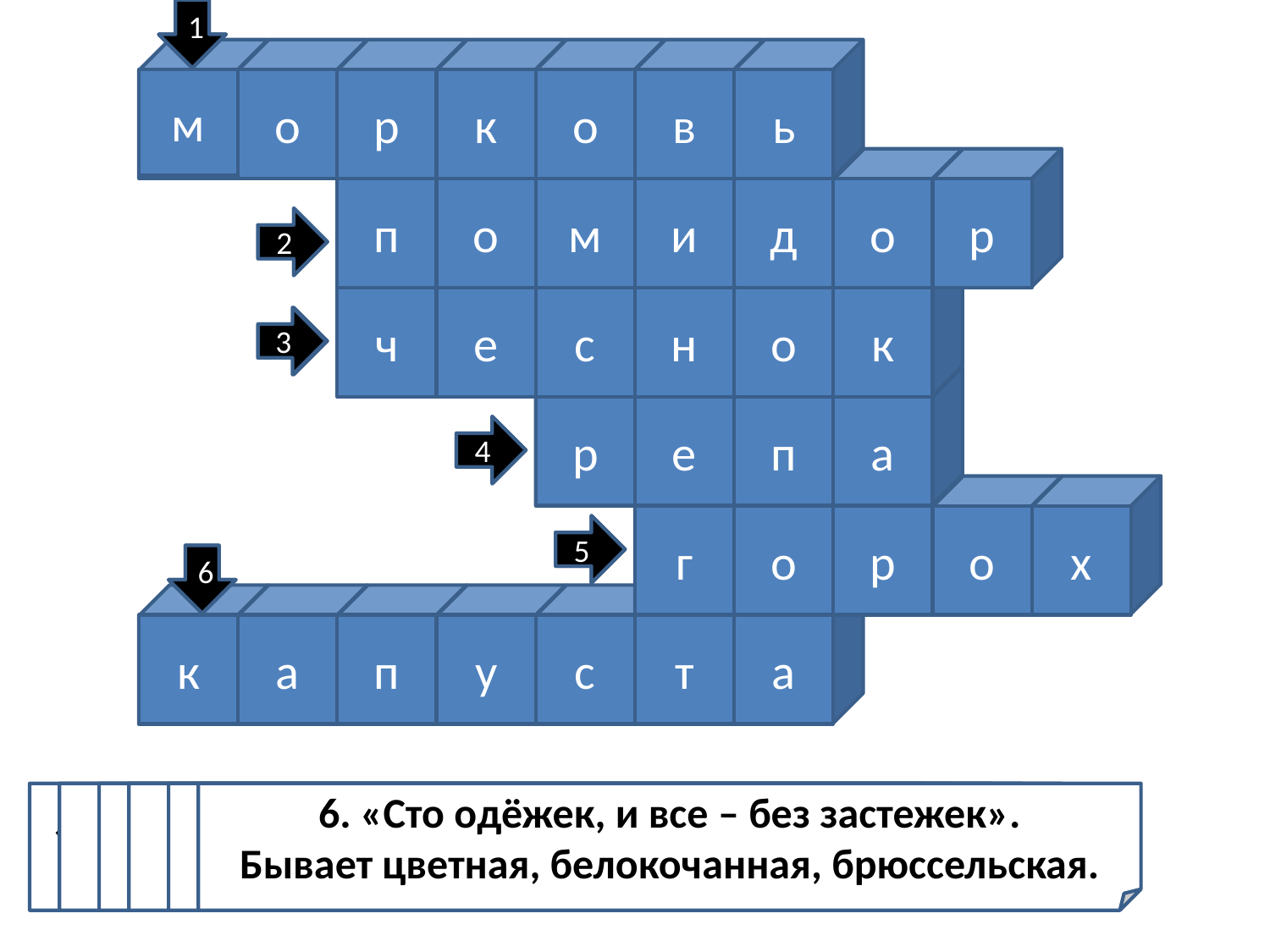

1

м
о
р
к
о
в
ь

п
о
м
и
д
о
р

2

ч
е
с
н
о
к

3

р
е
п
а

4

г
о
р
о
х

5

6

к
а
п
у
с
т
а
1. «Сидит девица в темнице, а коса на улице»
2. «Яблоко любви» - так во Франции  называют этот овощ.
3. Если лук – от семи недуг, то этот овощ – от 99 болезней.
4. Овощ, который в русской сказке «тянут- потянут, а вытянуть не могут».
5. Бобовое растение.
6. «Сто одёжек, и все – без застежек».
 Бывает цветная, белокочанная, брюссельская.